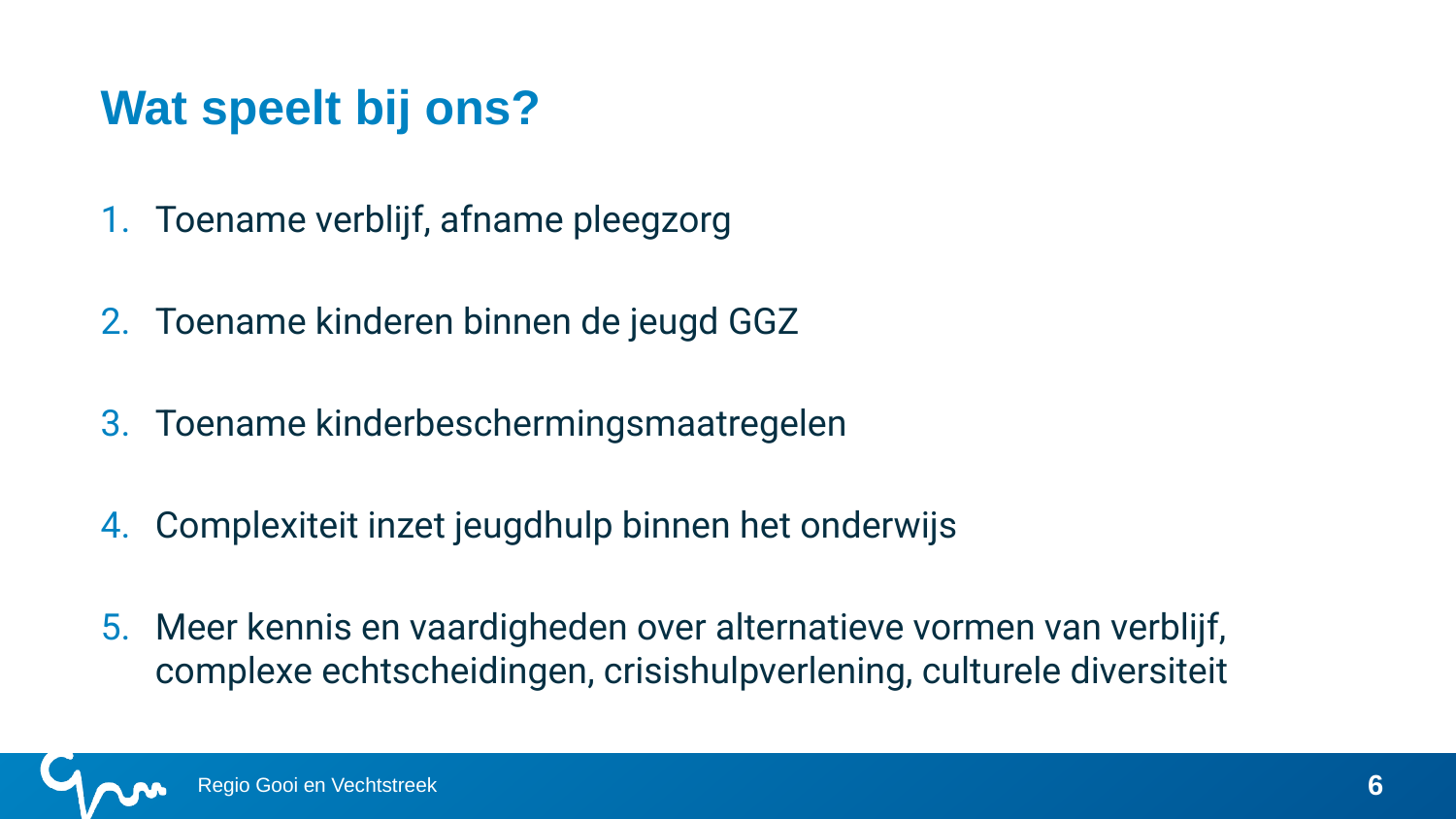

# Wat speelt bij ons?
Toename verblijf, afname pleegzorg

Toename kinderen binnen de jeugd GGZ

Toename kinderbeschermingsmaatregelen

Complexiteit inzet jeugdhulp binnen het onderwijs

Meer kennis en vaardigheden over alternatieve vormen van verblijf, complexe echtscheidingen, crisishulpverlening, culturele diversiteit